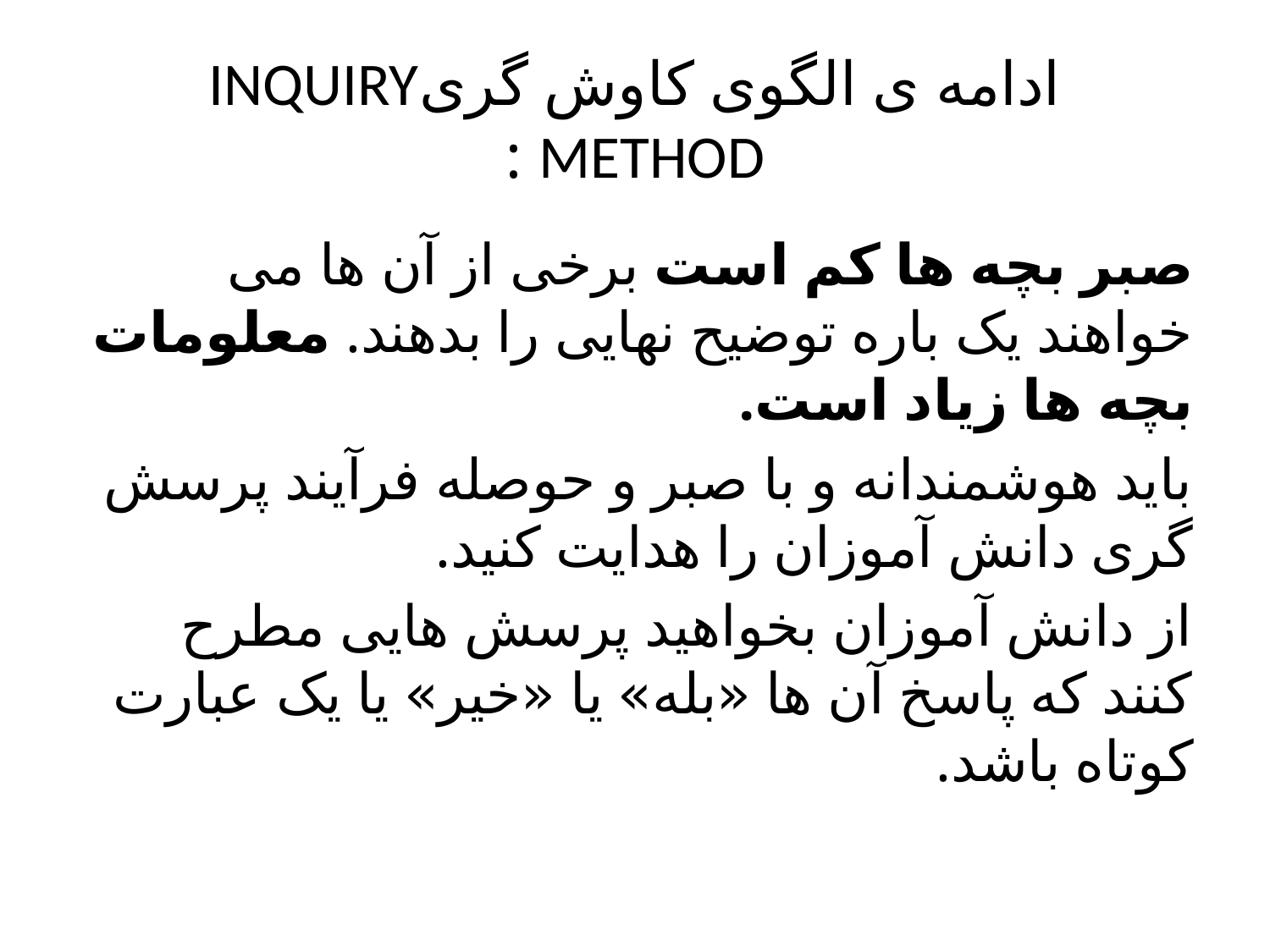

# ادامه ی الگوی کاوش گریINQUIRY METHOD :
صبر بچه ها کم است برخی از آن ها می خواهند یک باره توضیح نهایی را بدهند. معلومات بچه ها زیاد است.
باید هوشمندانه و با صبر و حوصله فرآیند پرسش گری دانش آموزان را هدایت کنید.
از دانش آموزان بخواهید پرسش هایی مطرح کنند که پاسخ آن ها «بله» یا «خیر» یا یک عبارت کوتاه باشد.